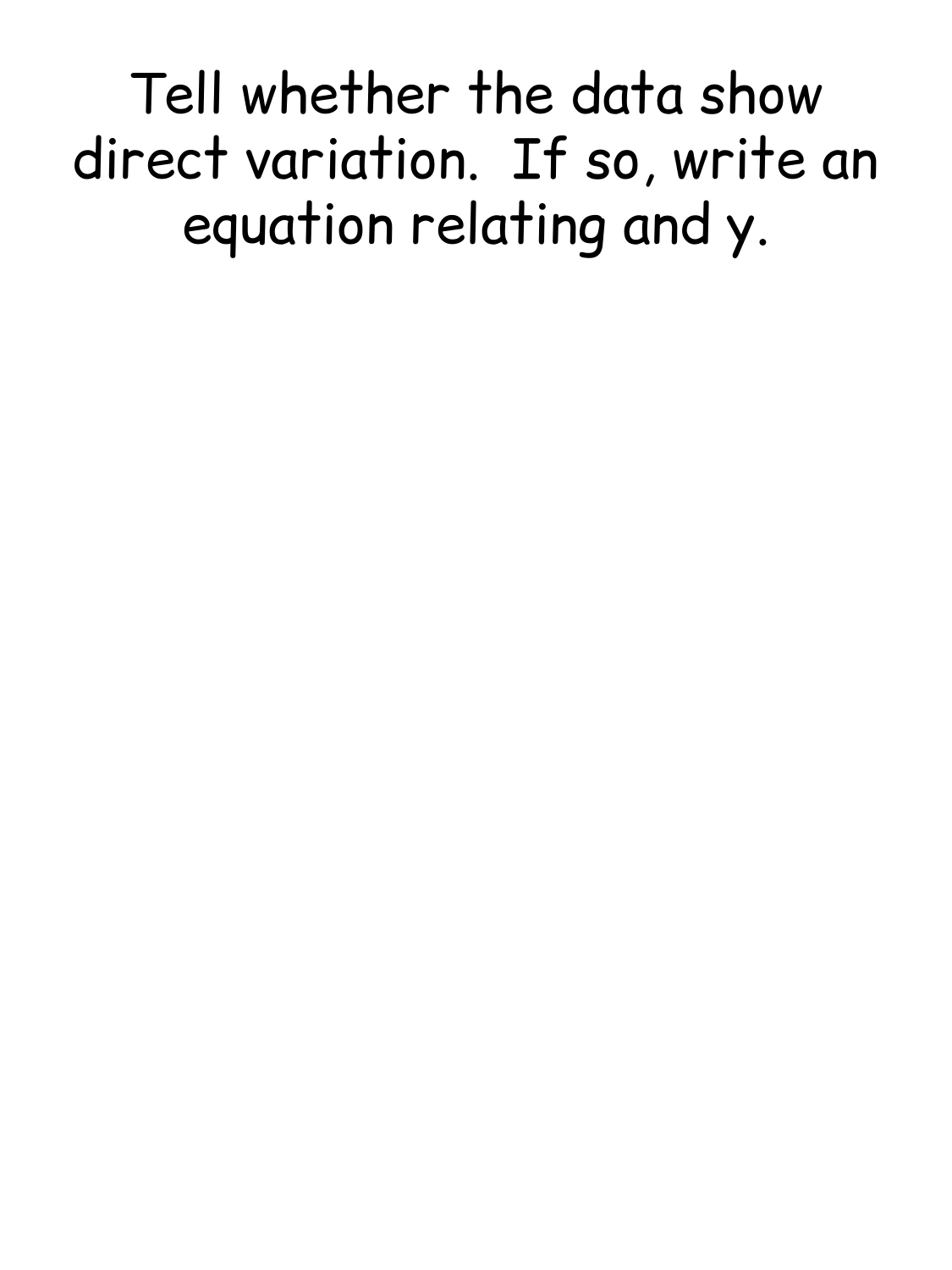

# Tell whether the data show direct variation.  If so, write an equation relating and y.